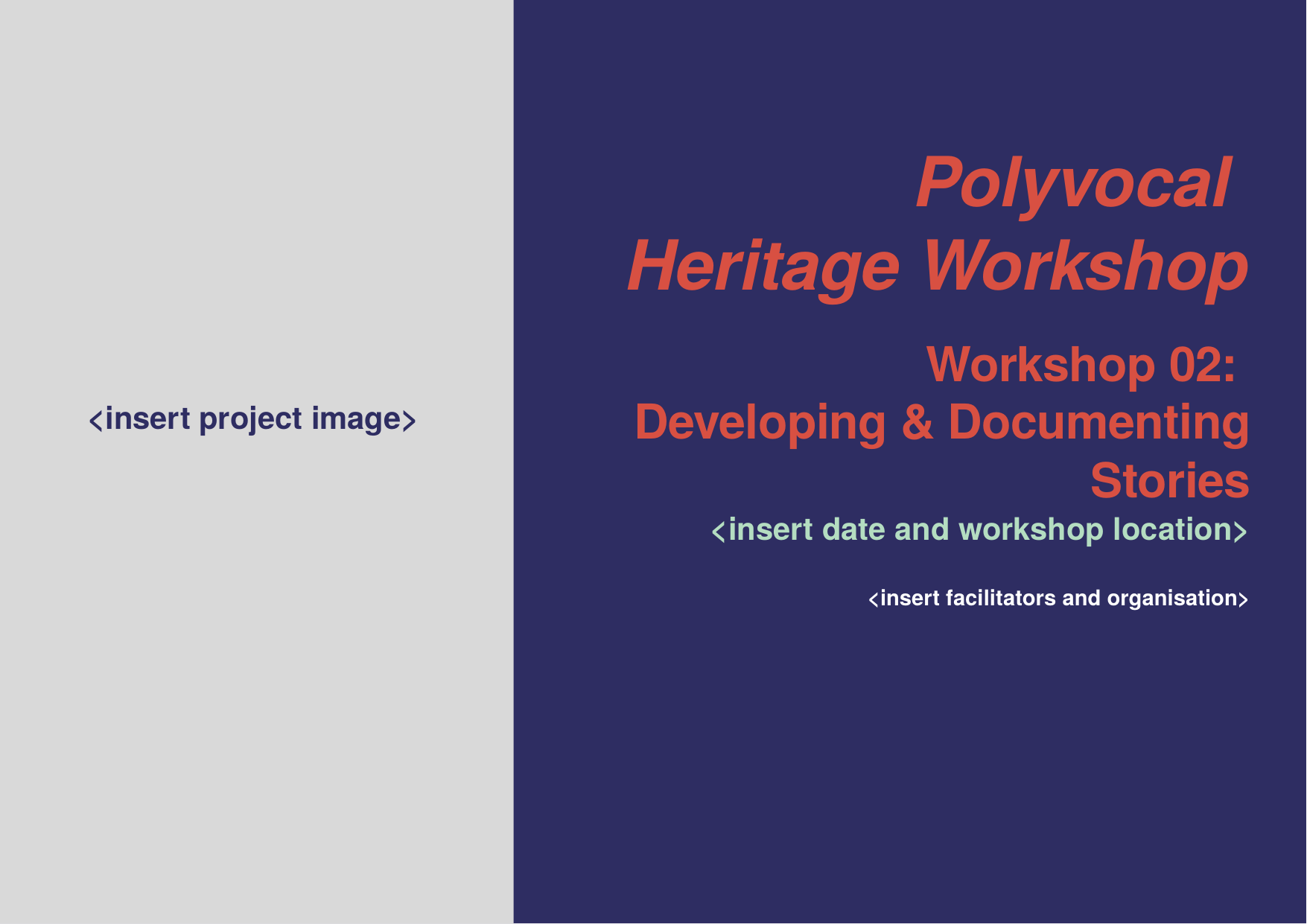

# Polyvocal Heritage Workshop
Workshop 02:
Developing & Documenting
Stories
<insert date and workshop location>
<insert facilitators and organisation>
<insert project image>